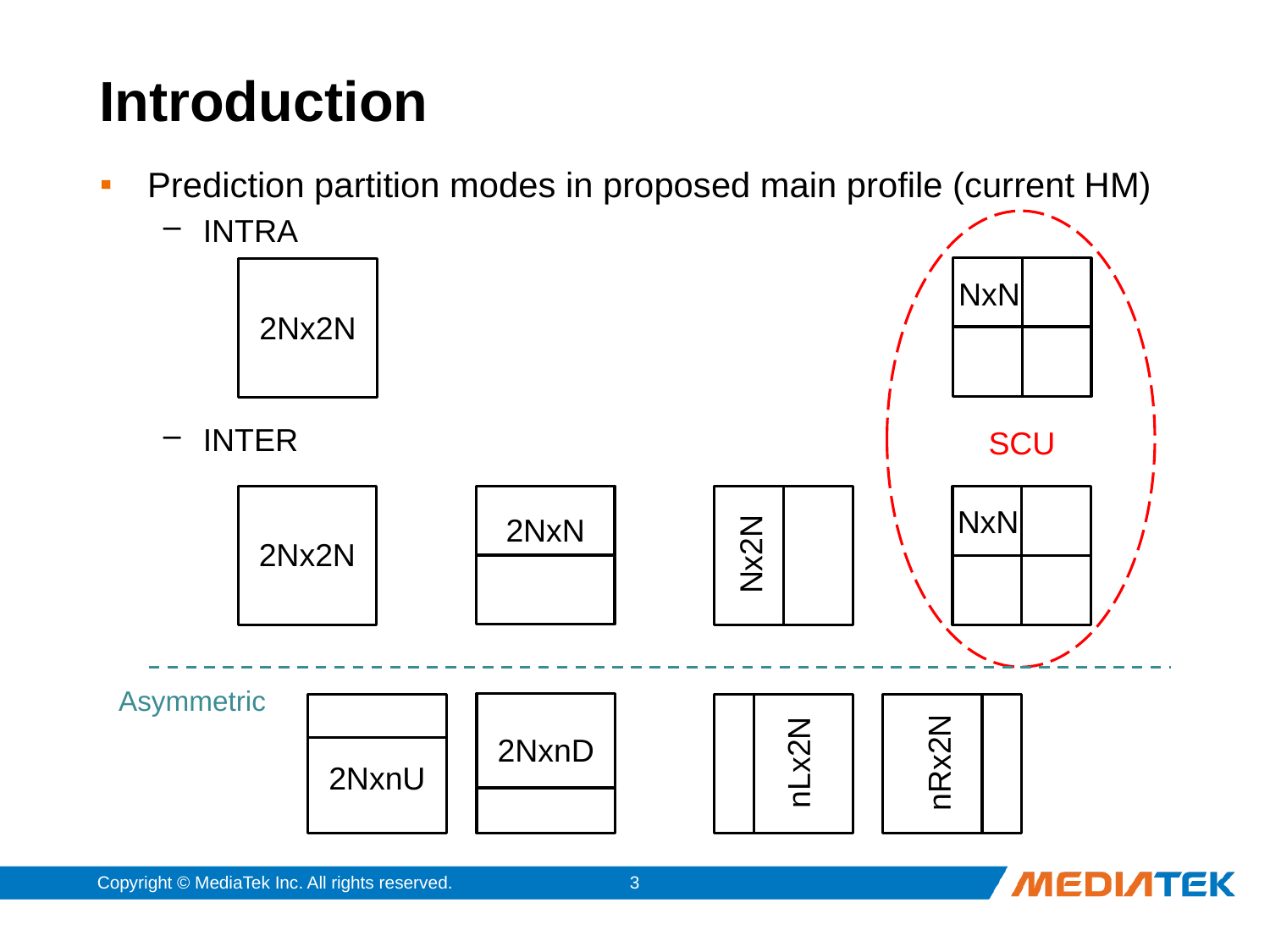

# Introduction
Prediction partition modes in proposed main profile (current HM)
INTRA

INTER

NxN
2Nx2N
SCU

Nx2N

2NxN

NxN
2Nx2N
Asymmetric

2NxnD

nLx2N

nRx2N

2NxnU
Copyright © MediaTek Inc. All rights reserved.
3